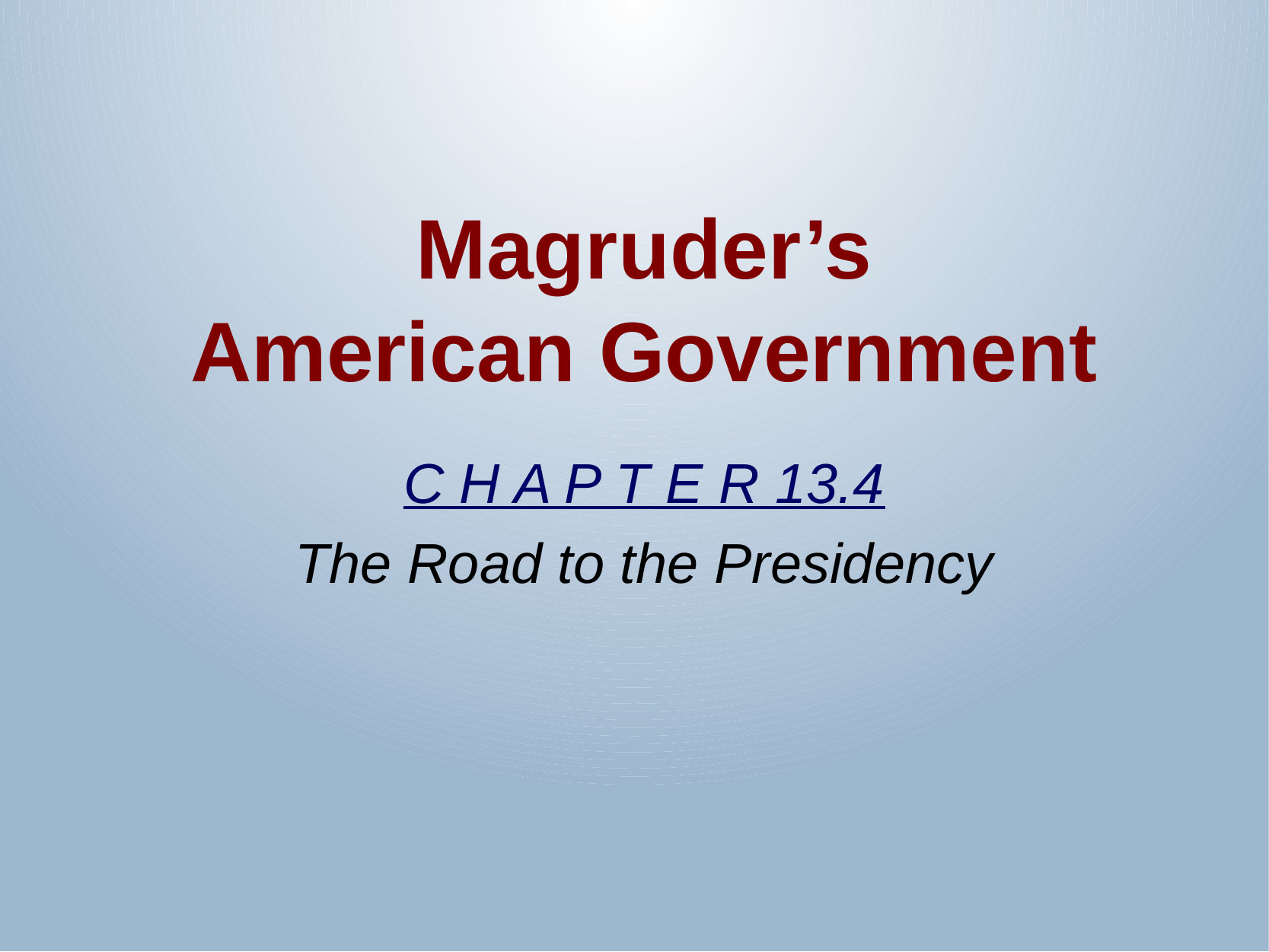

# Magruder’s American Government
C H A P T E R 13.4
The Road to the Presidency